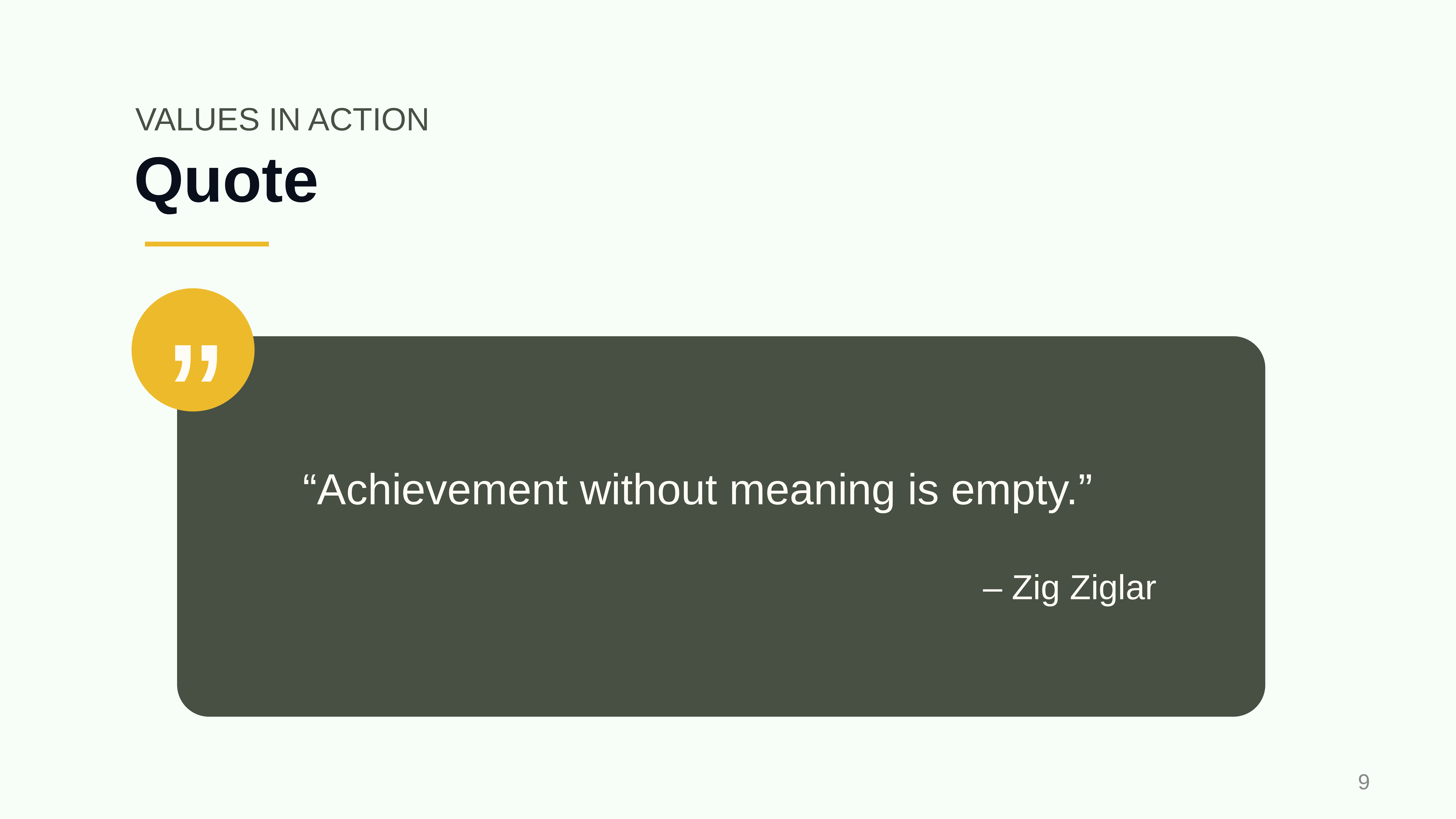

VALUES IN ACTION
# Quote

”

“Achievement without meaning is empty.”
– Zig Ziglar
9